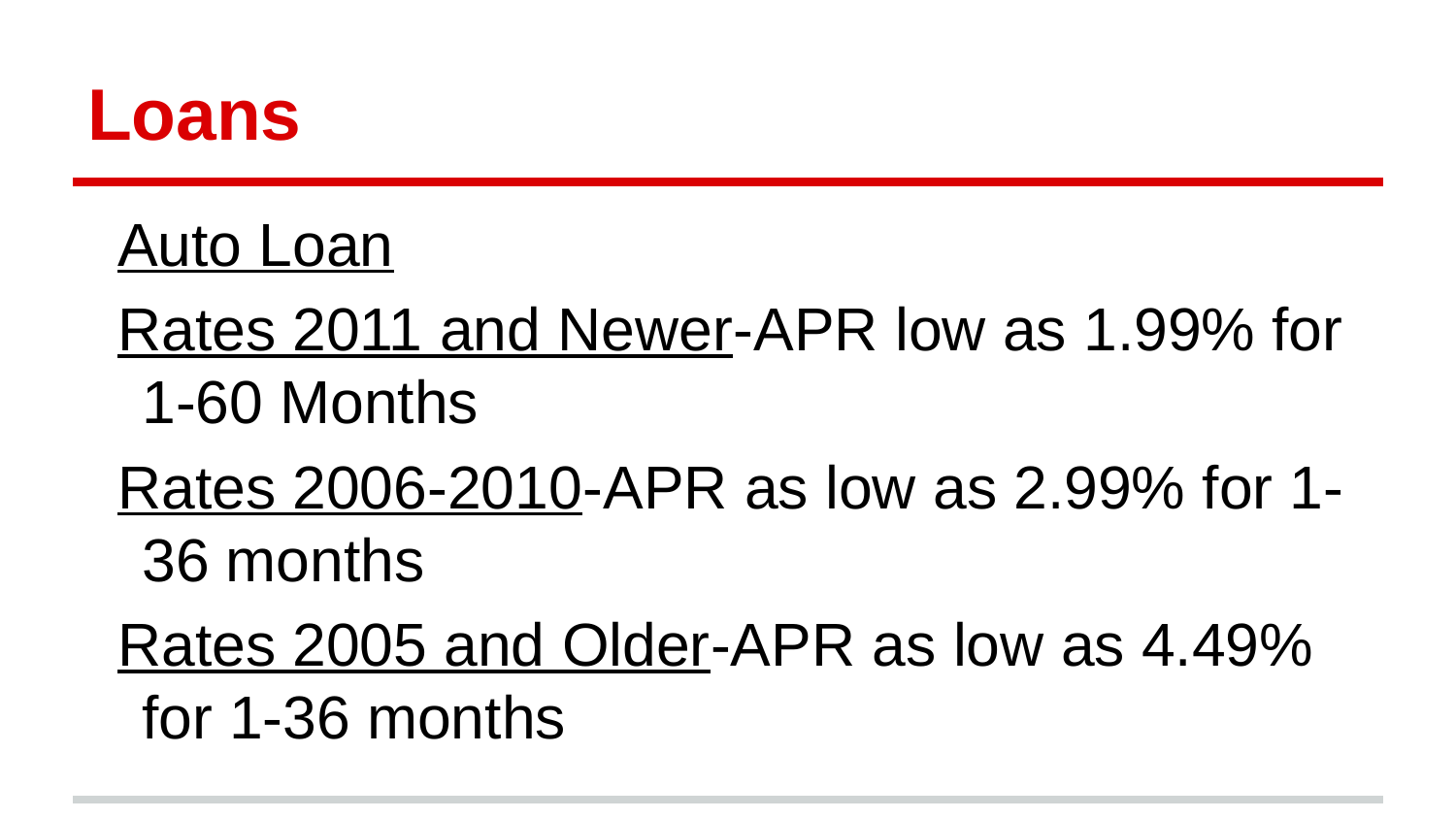

# Loans
Auto Loan
Rates 2011 and Newer-APR low as 1.99% for 1-60 Months
Rates 2006-2010-APR as low as 2.99% for 1-36 months
Rates 2005 and Older-APR as low as 4.49% for 1-36 months